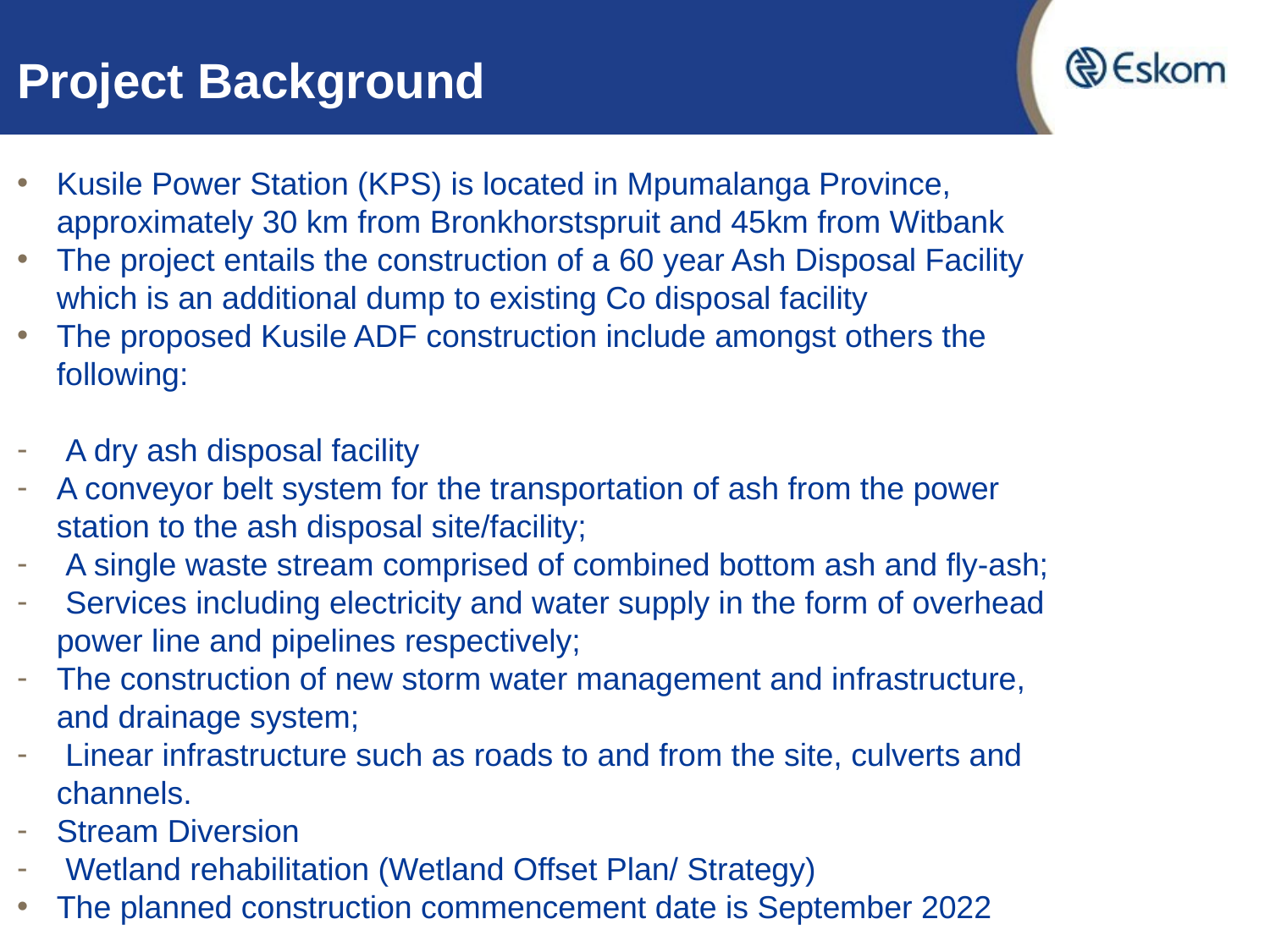

# Project Background
Kusile Power Station (KPS) is located in Mpumalanga Province, approximately 30 km from Bronkhorstspruit and 45km from Witbank
The project entails the construction of a 60 year Ash Disposal Facility which is an additional dump to existing Co disposal facility
The proposed Kusile ADF construction include amongst others the following:

 A dry ash disposal facility
A conveyor belt system for the transportation of ash from the power station to the ash disposal site/facility;
 A single waste stream comprised of combined bottom ash and fly-ash;
 Services including electricity and water supply in the form of overhead power line and pipelines respectively;
The construction of new storm water management and infrastructure, and drainage system;
 Linear infrastructure such as roads to and from the site, culverts and channels.
Stream Diversion
 Wetland rehabilitation (Wetland Offset Plan/ Strategy)
The planned construction commencement date is September 2022